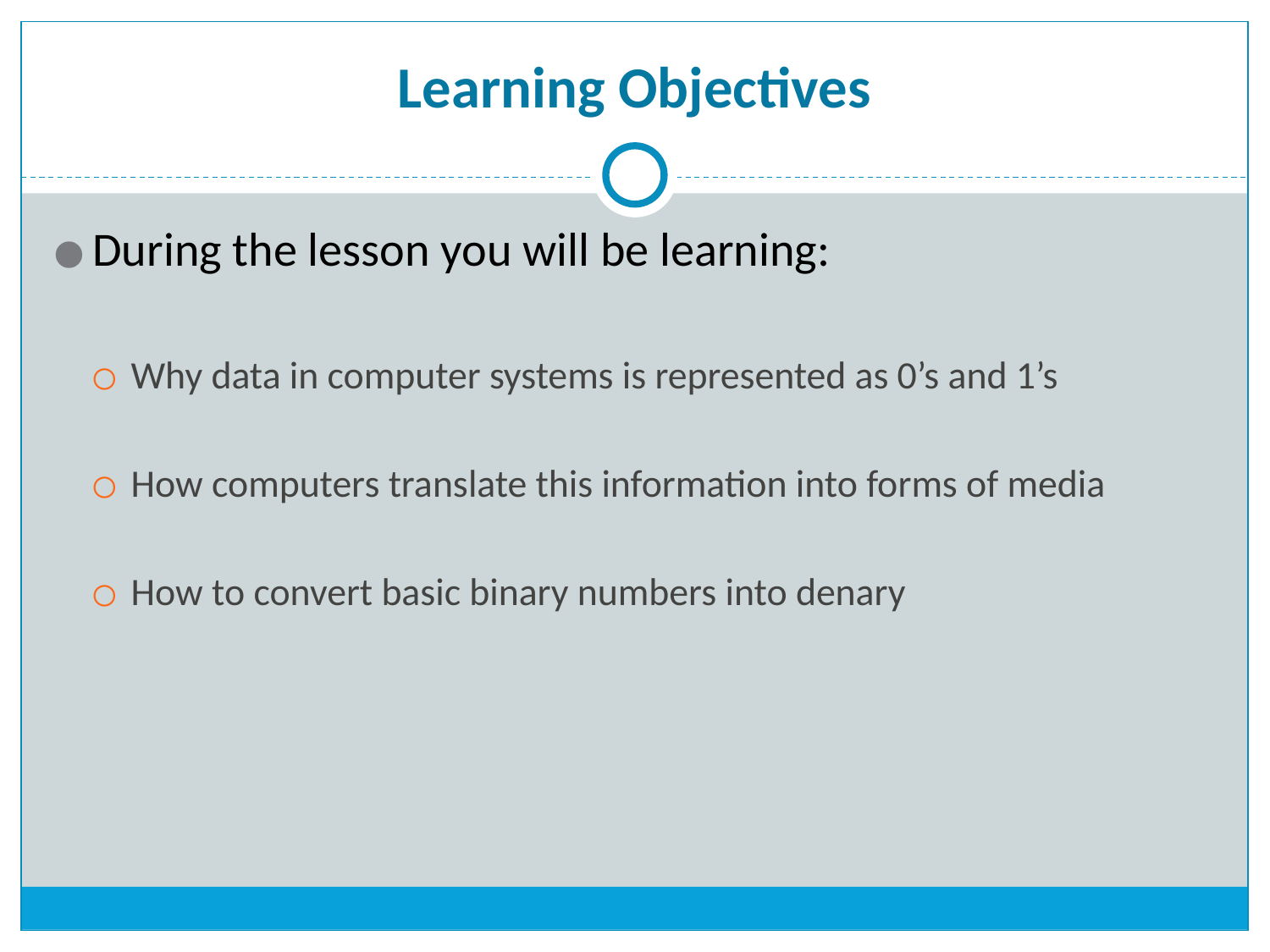

# Learning Objectives
During the lesson you will be learning:

Why data in computer systems is represented as 0’s and 1’s

How computers translate this information into forms of media

How to convert basic binary numbers into denary